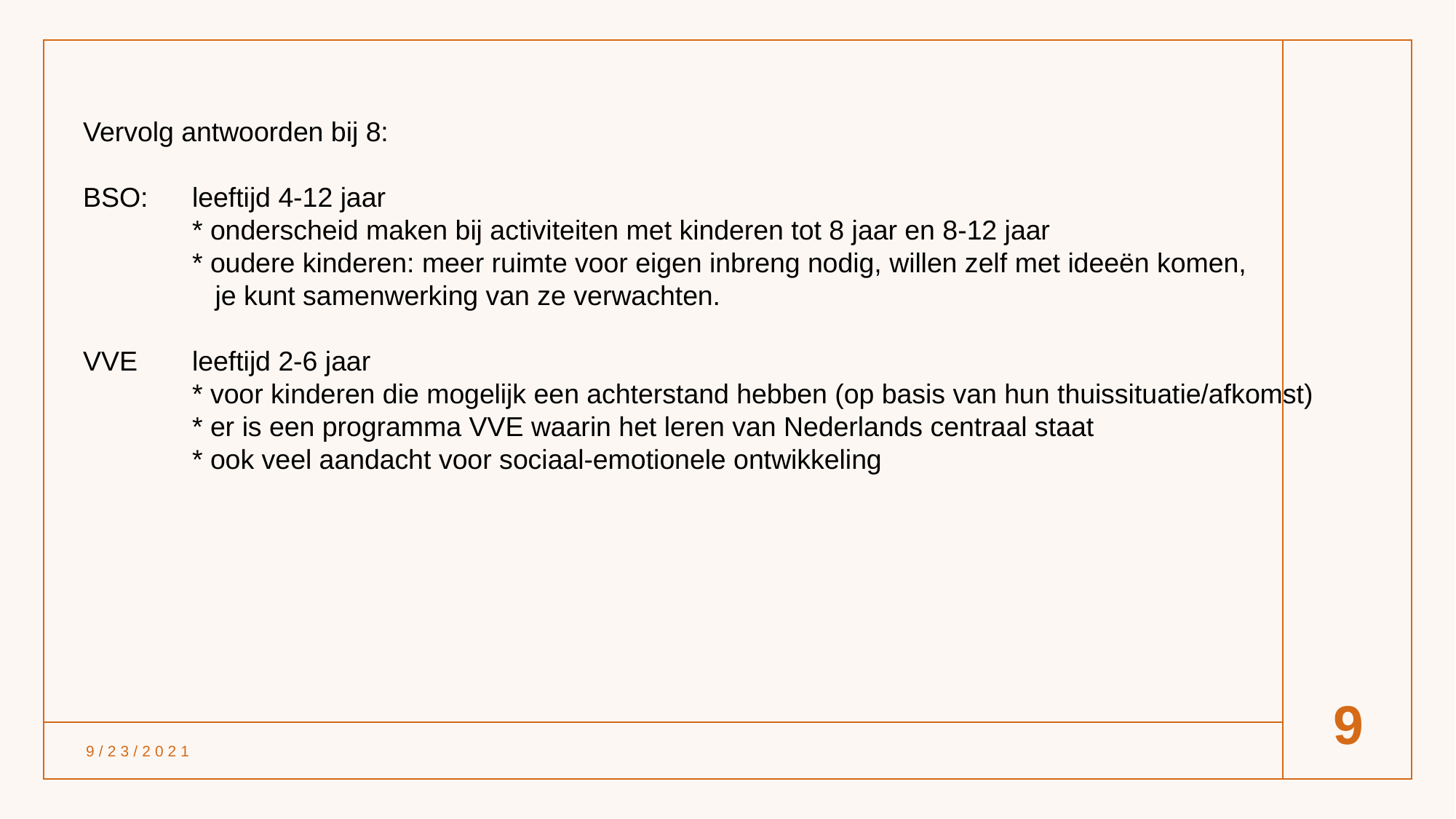

Vervolg antwoorden bij 8:

BSO:	leeftijd 4-12 jaar
	* onderscheid maken bij activiteiten met kinderen tot 8 jaar en 8-12 jaar
	* oudere kinderen: meer ruimte voor eigen inbreng nodig, willen zelf met ideeën komen,
	   je kunt samenwerking van ze verwachten.

VVE	leeftijd 2-6 jaar
	* voor kinderen die mogelijk een achterstand hebben (op basis van hun thuissituatie/afkomst)
	* er is een programma VVE waarin het leren van Nederlands centraal staat
	* ook veel aandacht voor sociaal-emotionele ontwikkeling

9
9/23/2021